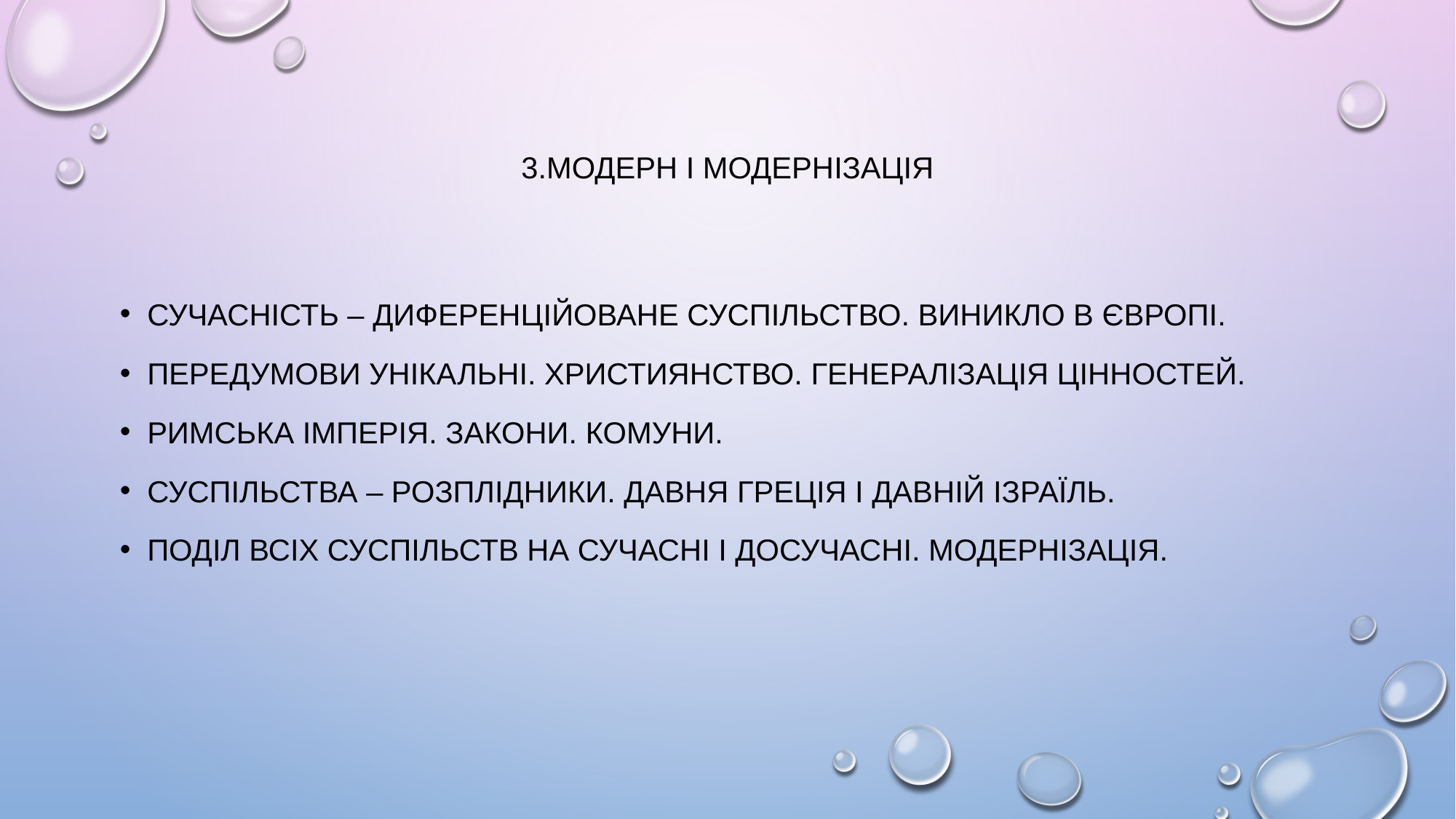

# 3.модерн і модернізація
Сучасність – диференційоване суспільство. Виникло в Європі.
Передумови унікальні. Християнство. Генералізація цінностей.
Римська імперія. Закони. Комуни.
Суспільства – розплідники. Давня греція і давній ізраїль.
Поділ всіх суспільств на сучасні і досучасні. Модернізація.